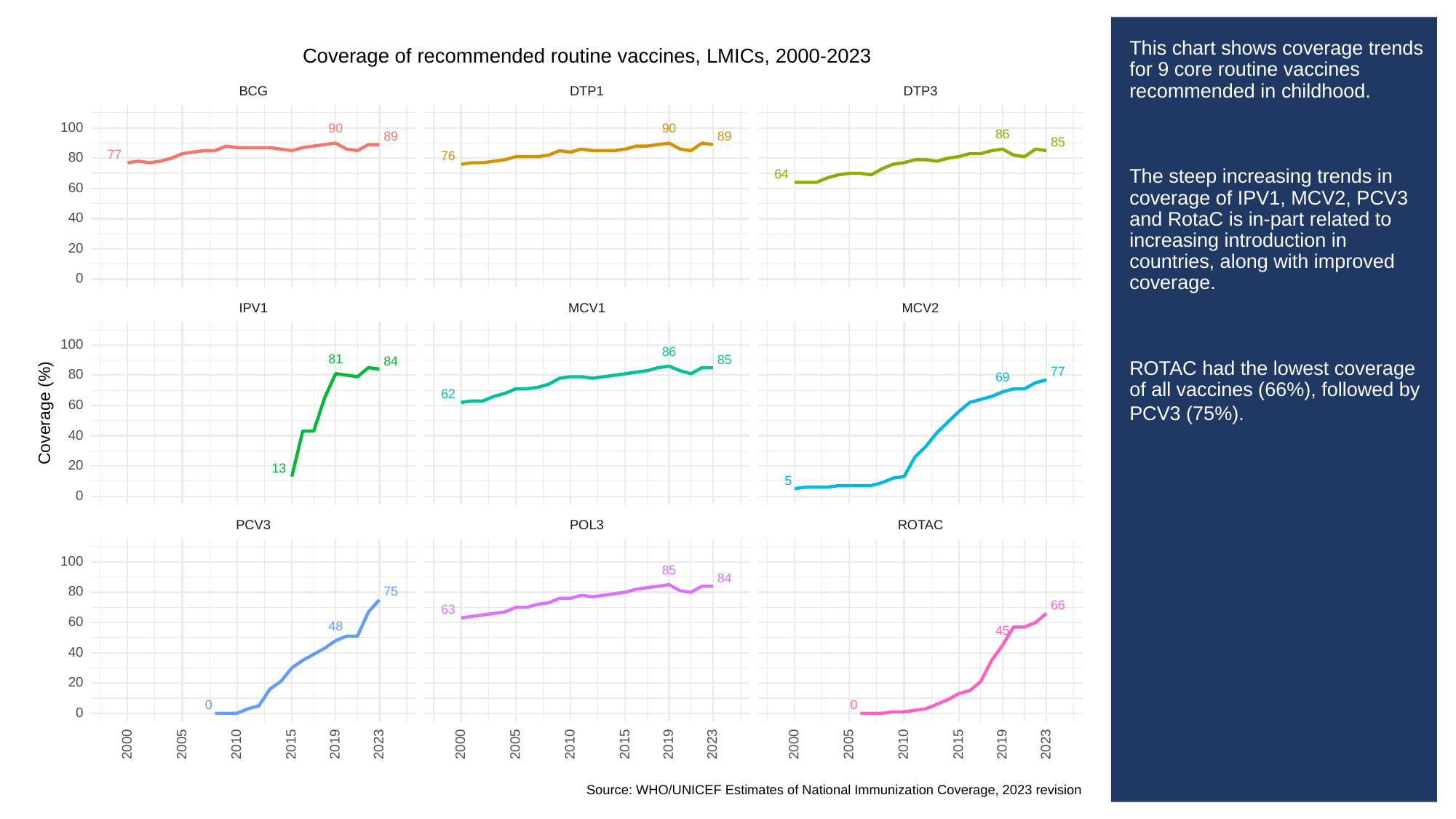

# This chart shows coverage trends for 9 core routine vaccines recommended in childhood.

The steep increasing trends in coverage of IPV1, MCV2, PCV3 and RotaC is in-part related to increasing introduction in countries, along with improved coverage.

ROTAC had the lowest coverage of all vaccines (66%), followed by
PCV3 (75%).

Coverage of recommended routine vaccines, LMICs, 2000-2023
BCG
DTP3
DTP1

100
90
90

86
89
89
85

77
76
80

64

60

40

20

0

MCV1
MCV2
IPV1

100

86
81
85
84

77
80
69

62

60
Coverage (%)

40

20
13

5

0

POL3
PCV3
ROTAC

100

85
84

80
75

66
63

60
48

45

40

20

0
0
0

2023
2023
2023
2000
2005
2010
2015
2019
2000
2005
2010
2015
2019
2000
2005
2010
2015
2019
Source: WHO/UNICEF Estimates of National Immunization Coverage, 2023 revision